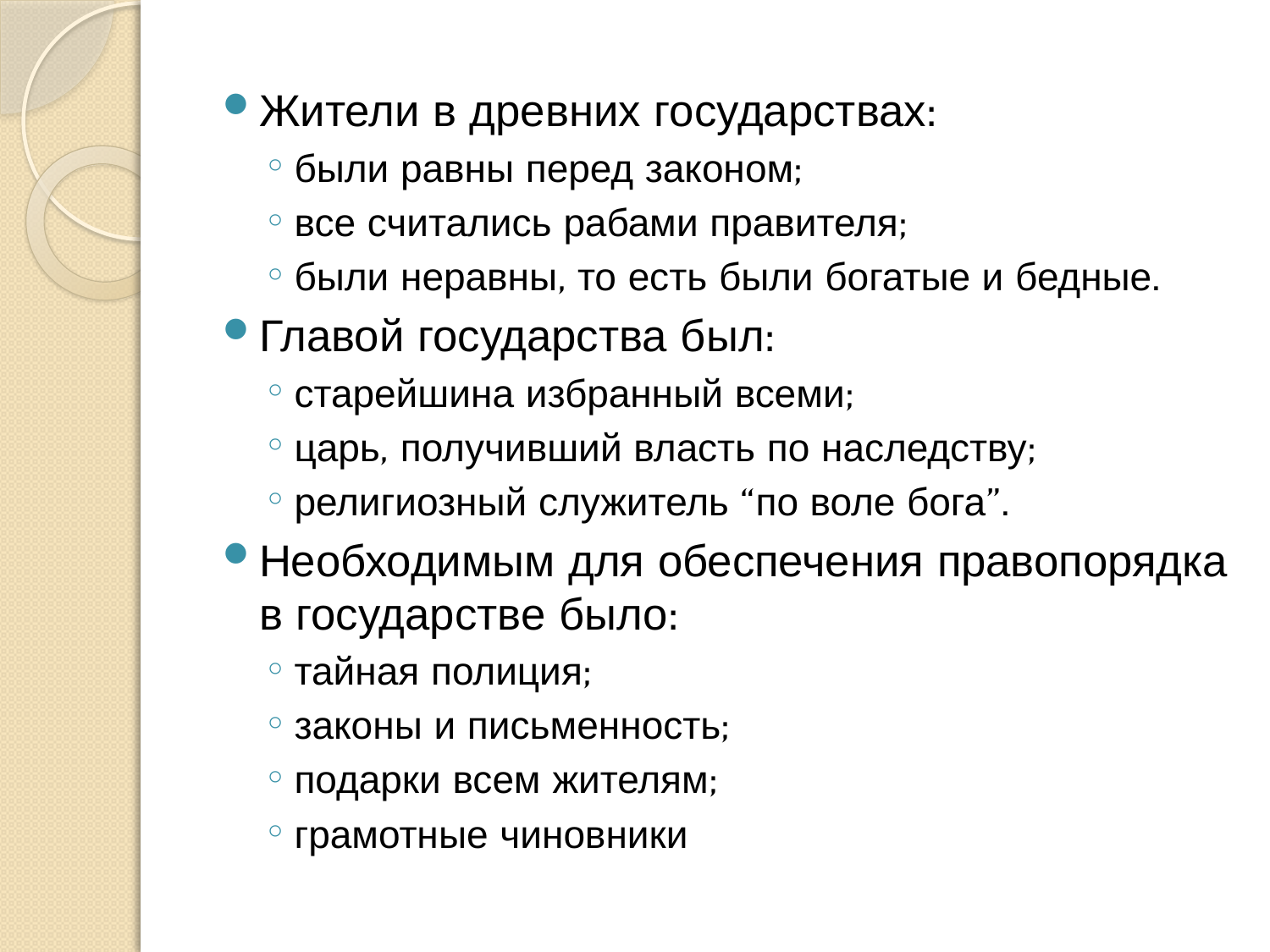

Жители в древних государствах:
были равны перед законом;
все считались рабами правителя;
были неравны, то есть были богатые и бедные.
Главой государства был:
старейшина избранный всеми;
царь, получивший власть по наследству;
религиозный служитель “по воле бога”.
Необходимым для обеспечения правопорядка в государстве было:
тайная полиция;
законы и письменность;
подарки всем жителям;
грамотные чиновники